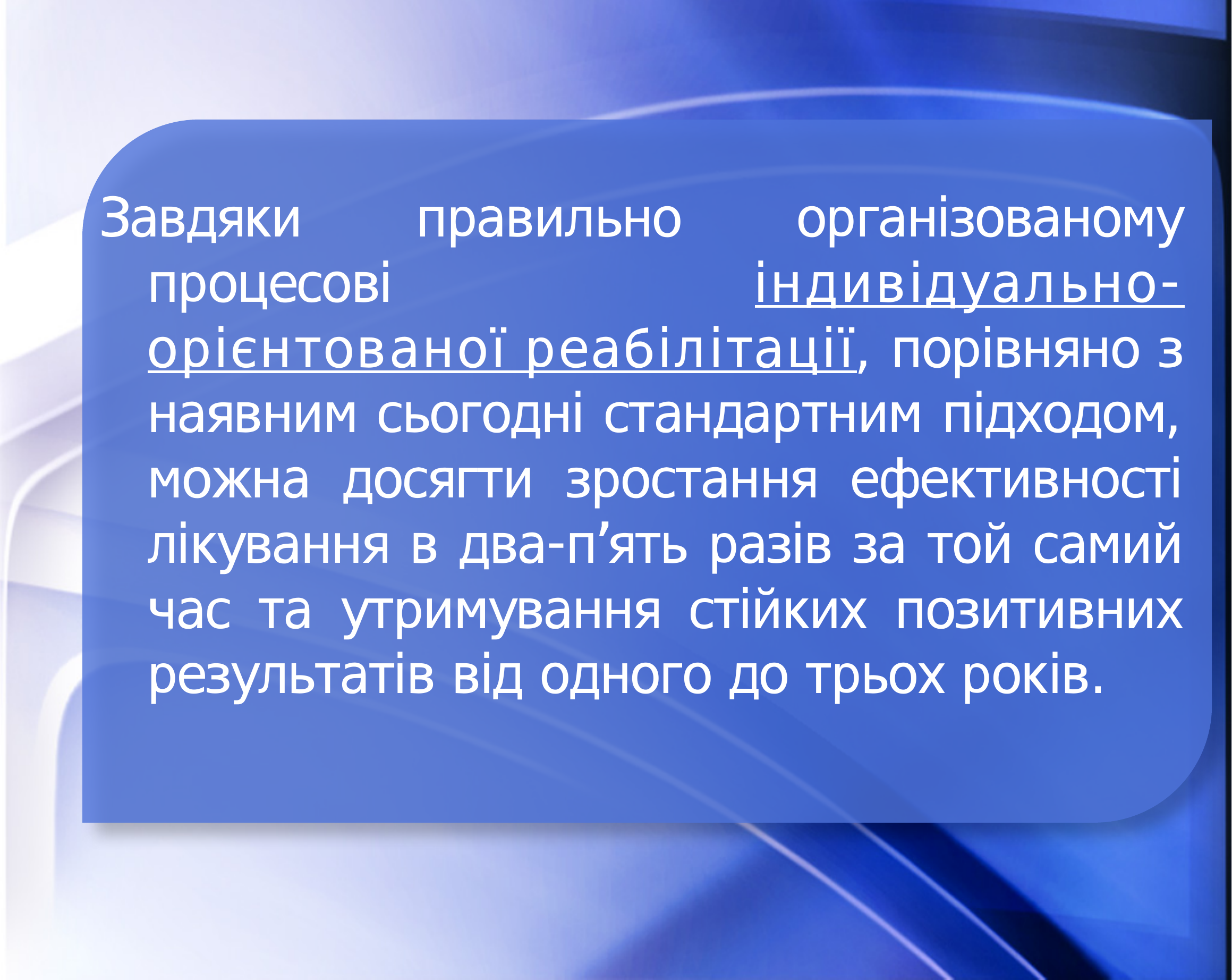

Завдяки правильно органiзованому процесовi індивідуально-орієнтованої реабiлiтацiї, порiвняно з наявним сьогоднi стандартним пiдходом, можна досягти зростання ефективностi лiкування в два-п’ять разiв за той самий час та утримування стiйких позитивних результатiв вiд одного до трьох рокiв.